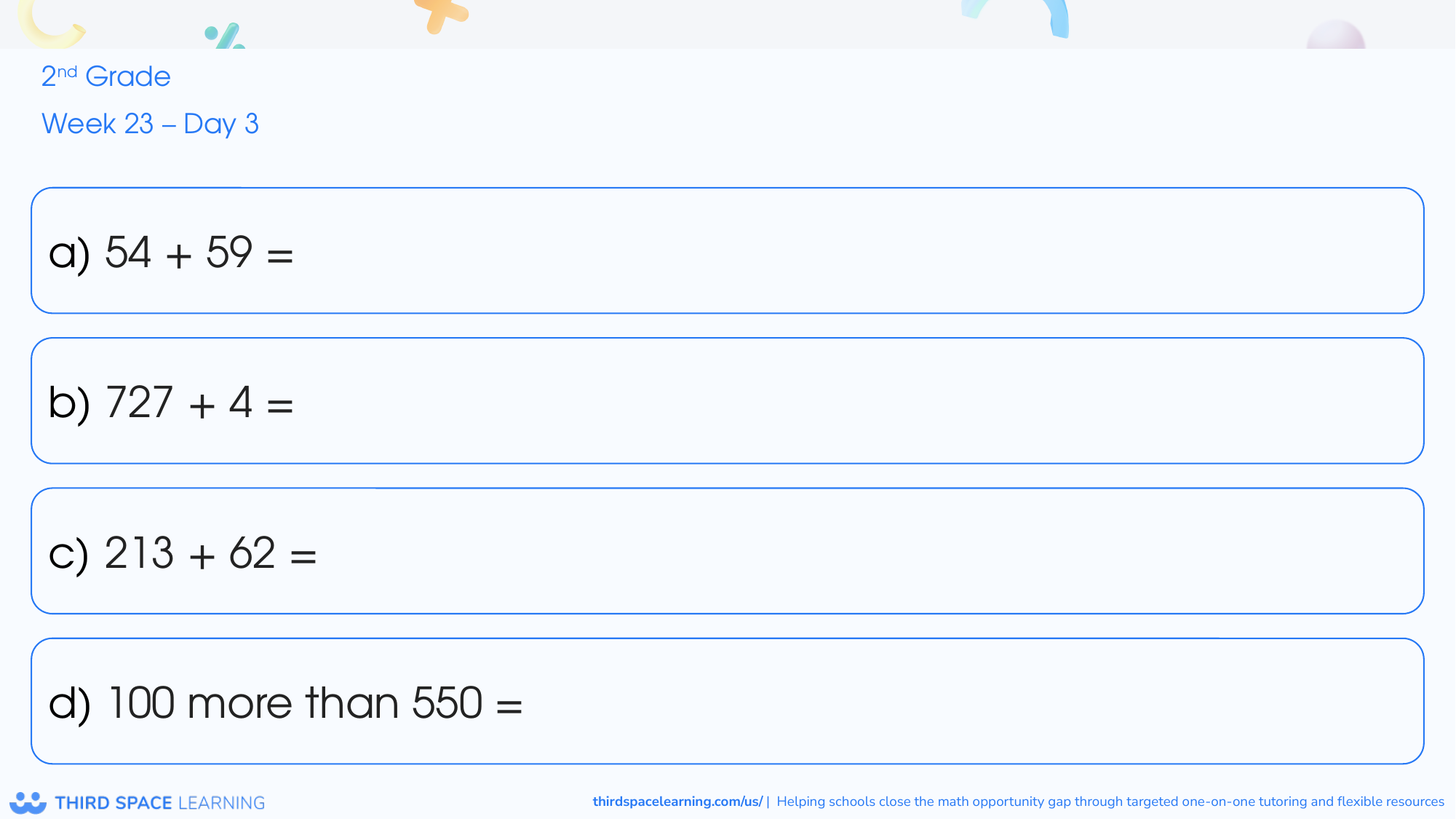

2nd Grade
Week 23 – Day 3
54 + 59 =
727 + 4 =
213 + 62 =
100 more than 550 =